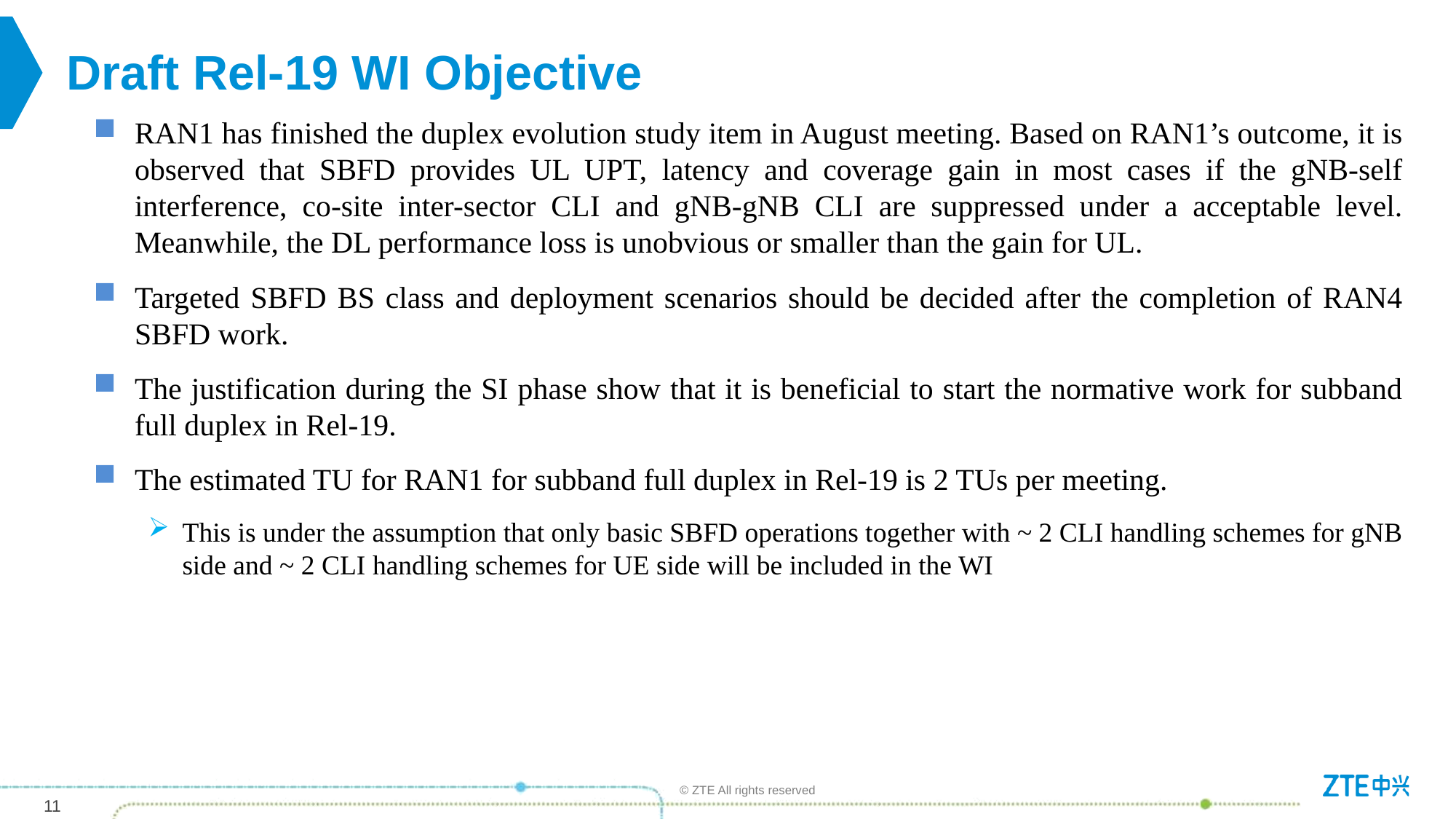

# Draft Rel-19 WI Objective
RAN1 has finished the duplex evolution study item in August meeting. Based on RAN1’s outcome, it is observed that SBFD provides UL UPT, latency and coverage gain in most cases if the gNB-self interference, co-site inter-sector CLI and gNB-gNB CLI are suppressed under a acceptable level. Meanwhile, the DL performance loss is unobvious or smaller than the gain for UL.
Targeted SBFD BS class and deployment scenarios should be decided after the completion of RAN4 SBFD work.
The justification during the SI phase show that it is beneficial to start the normative work for subband full duplex in Rel-19.
The estimated TU for RAN1 for subband full duplex in Rel-19 is 2 TUs per meeting.
This is under the assumption that only basic SBFD operations together with ~ 2 CLI handling schemes for gNB side and ~ 2 CLI handling schemes for UE side will be included in the WI